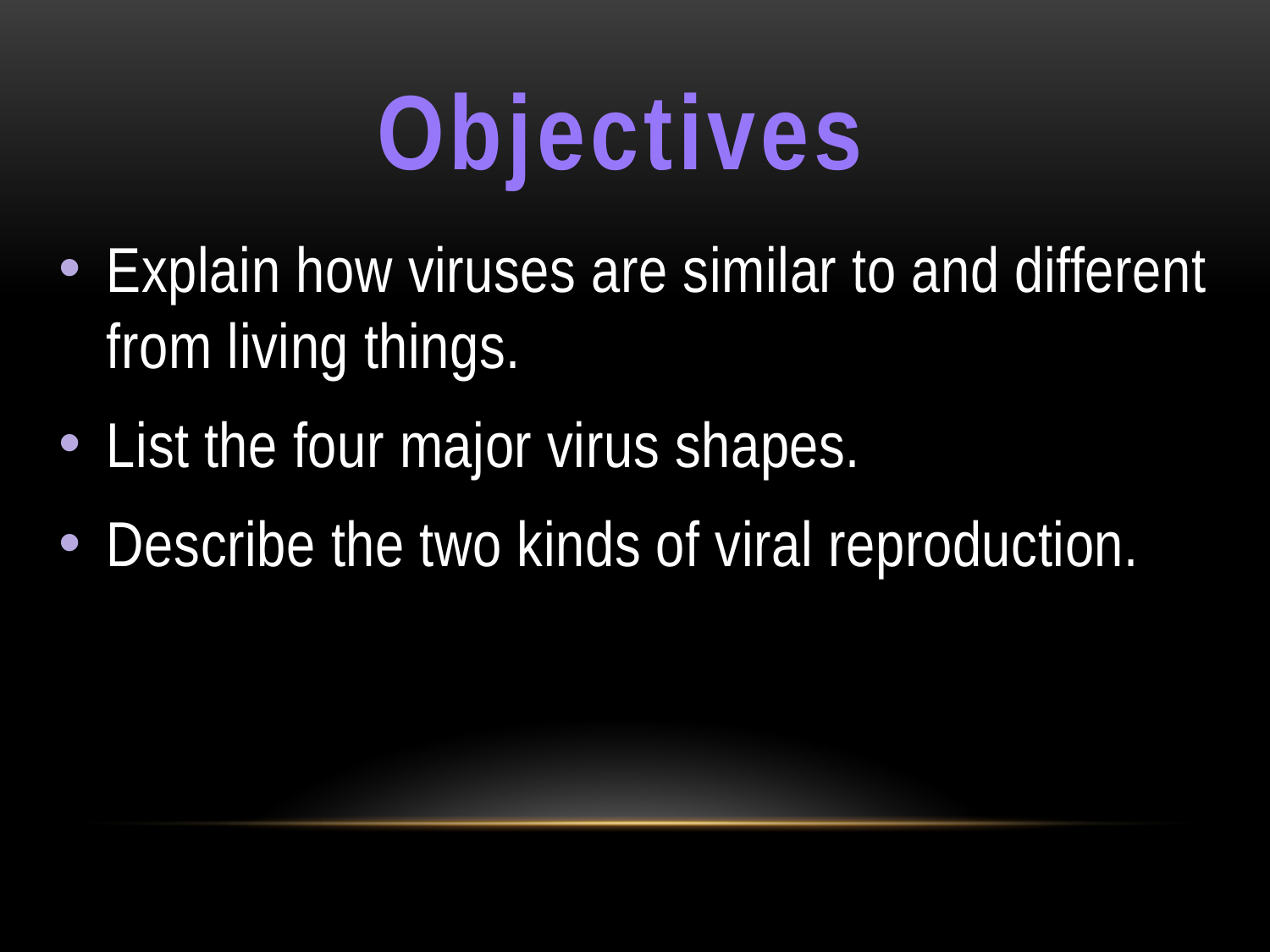

# Objectives
Explain how viruses are similar to and different from living things.
List the four major virus shapes.
Describe the two kinds of viral reproduction.